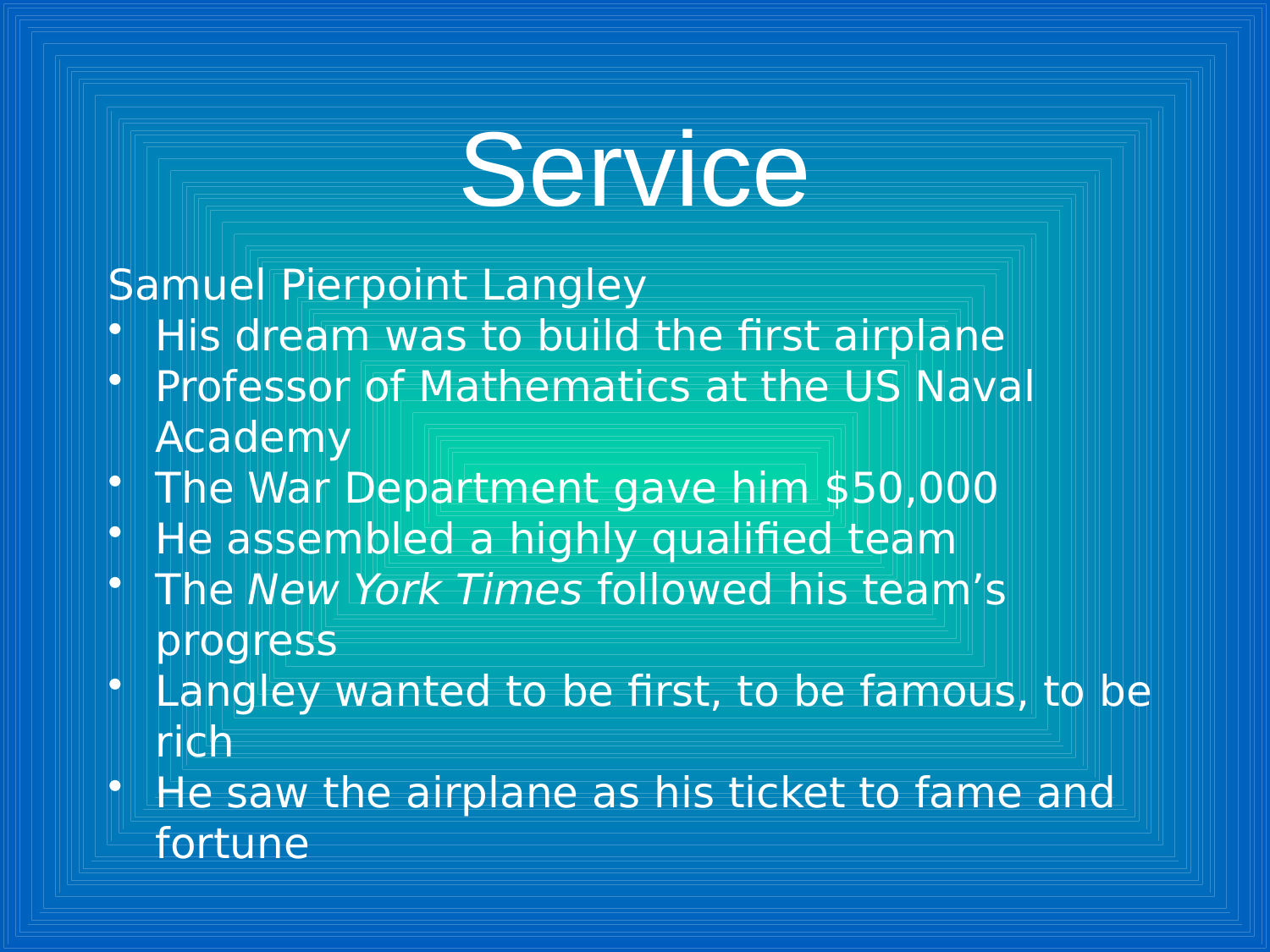

# Service
Samuel Pierpoint Langley
His dream was to build the first airplane
Professor of Mathematics at the US Naval Academy
The War Department gave him $50,000
He assembled a highly qualified team
The New York Times followed his team’s progress
Langley wanted to be first, to be famous, to be rich
He saw the airplane as his ticket to fame and fortune